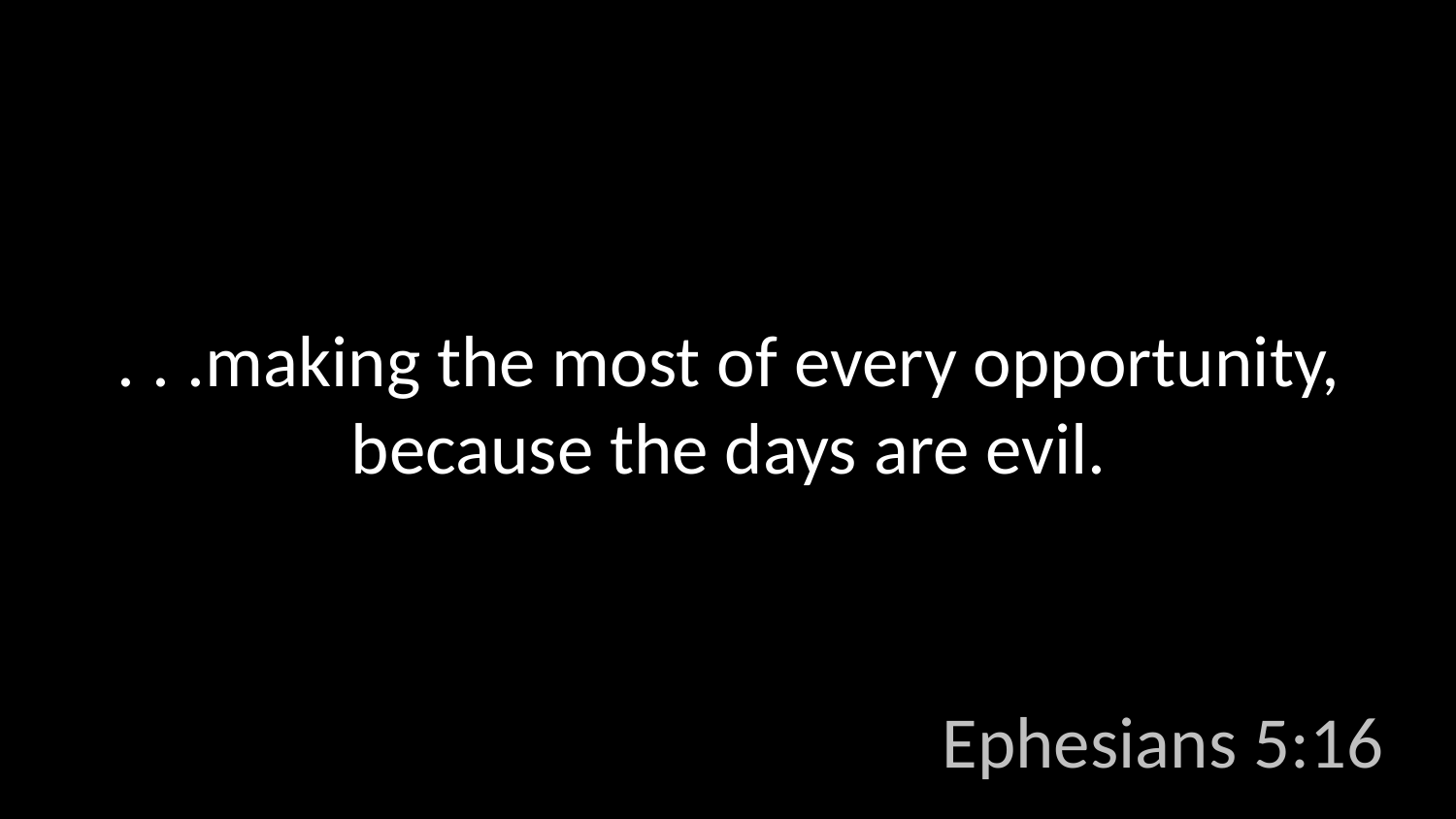

. . .making the most of every opportunity, because the days are evil.
Ephesians 5:16